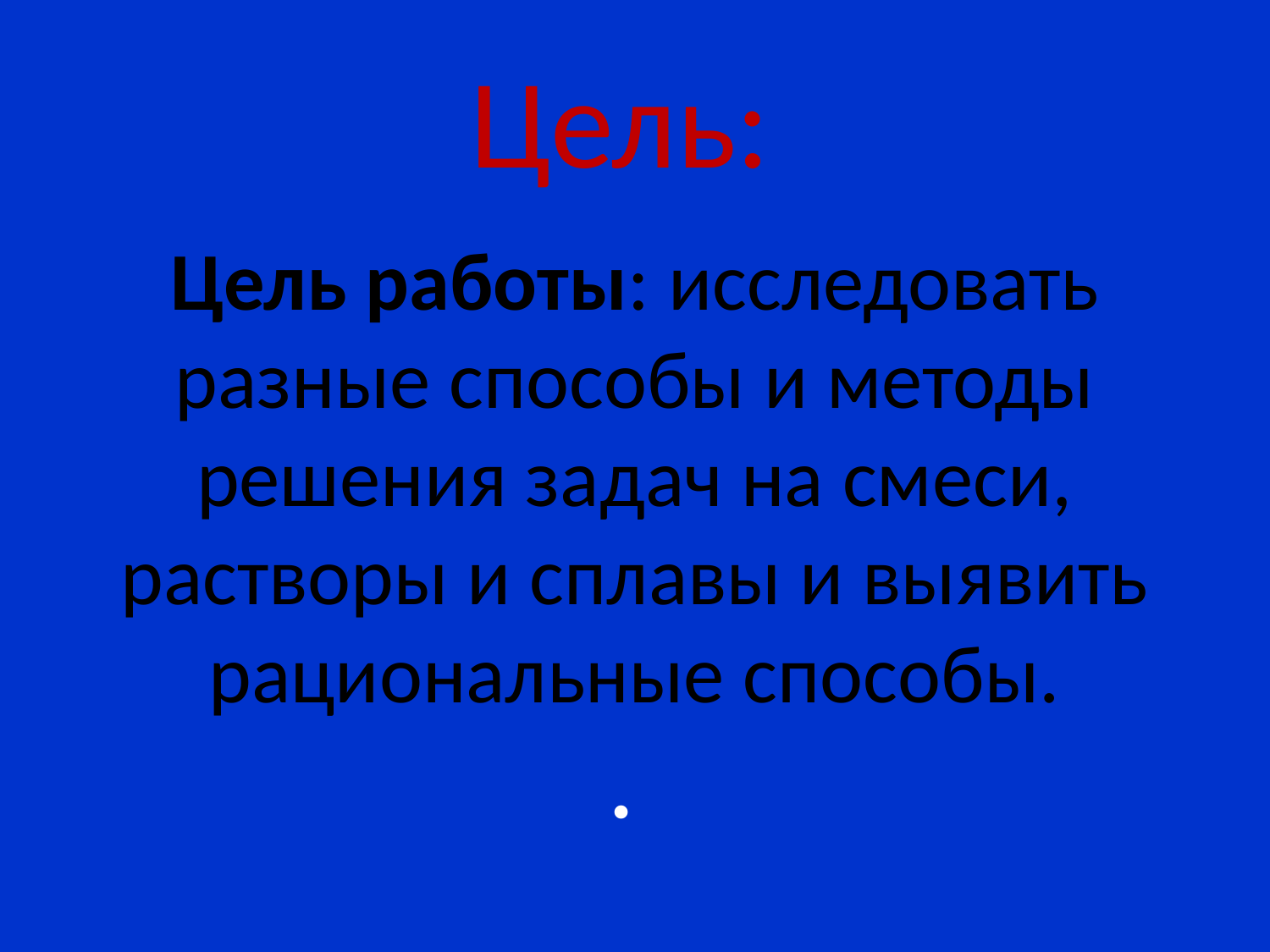

# Цель:
Цель работы: исследовать разные способы и методы решения задач на смеси, растворы и сплавы и выявить рациональные способы.
.